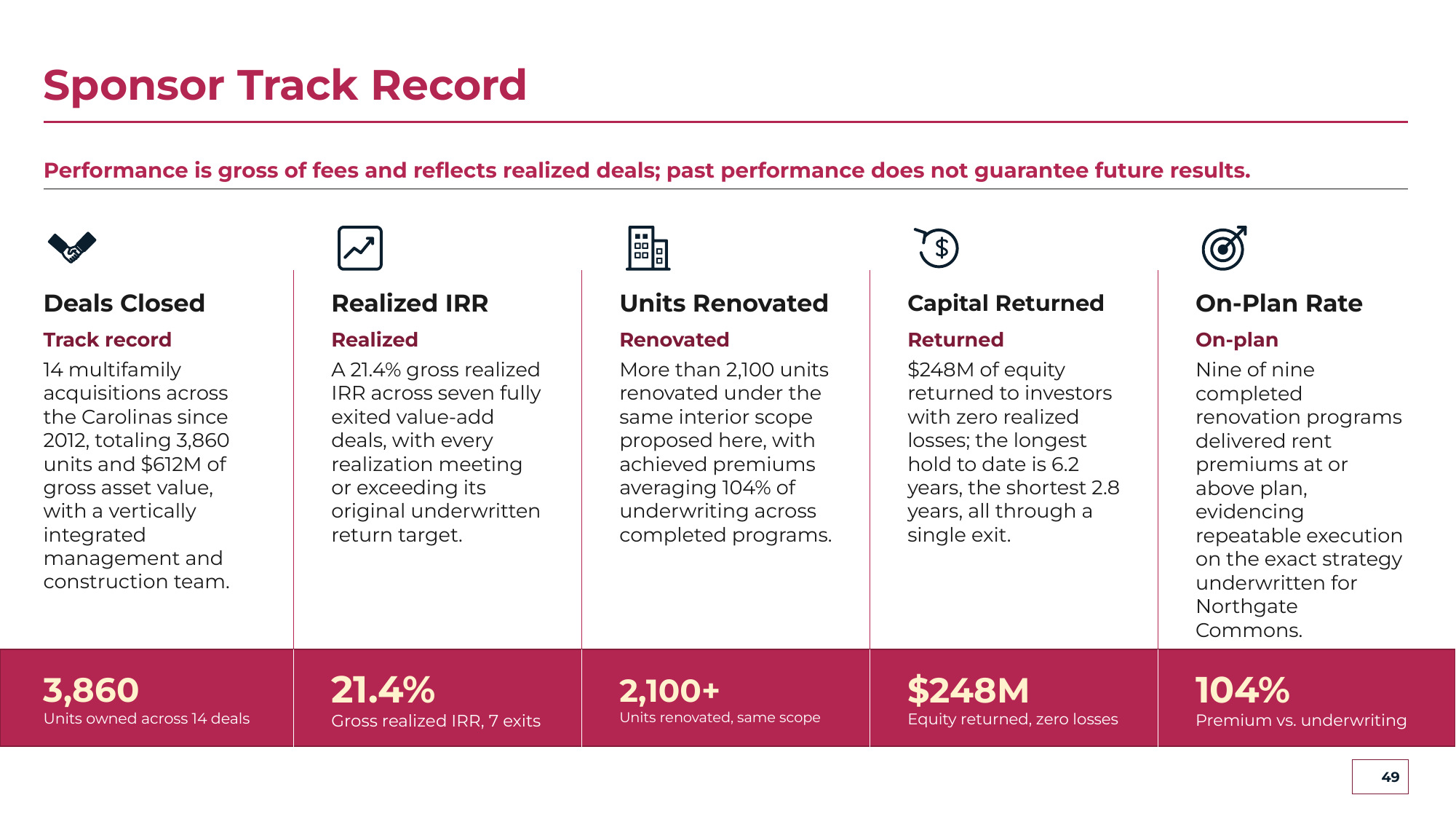

# Sponsor Track Record
Performance is gross of fees and reflects realized deals; past performance does not guarantee future results.

Deals Closed
Realized IRR
Units Renovated
Capital Returned
On-Plan Rate
Track record
Realized
Renovated
Returned
On-plan
14 multifamily acquisitions across the Carolinas since 2012, totaling 3,860 units and $612M of gross asset value, with a vertically integrated management and construction team.
A 21.4% gross realized IRR across seven fully exited value-add deals, with every realization meeting or exceeding its original underwritten return target.
More than 2,100 units renovated under the same interior scope proposed here, with achieved premiums averaging 104% of underwriting across completed programs.
$248M of equity returned to investors with zero realized losses; the longest hold to date is 6.2 years, the shortest 2.8 years, all through a single exit.
Nine of nine completed renovation programs delivered rent premiums at or above plan, evidencing repeatable execution on the exact strategy underwritten for Northgate Commons.

3,860
Units owned across 14 deals
21.4%
Gross realized IRR, 7 exits
2,100+
Units renovated, same scope
$248M
Equity returned, zero losses
104%
Premium vs. underwriting
49